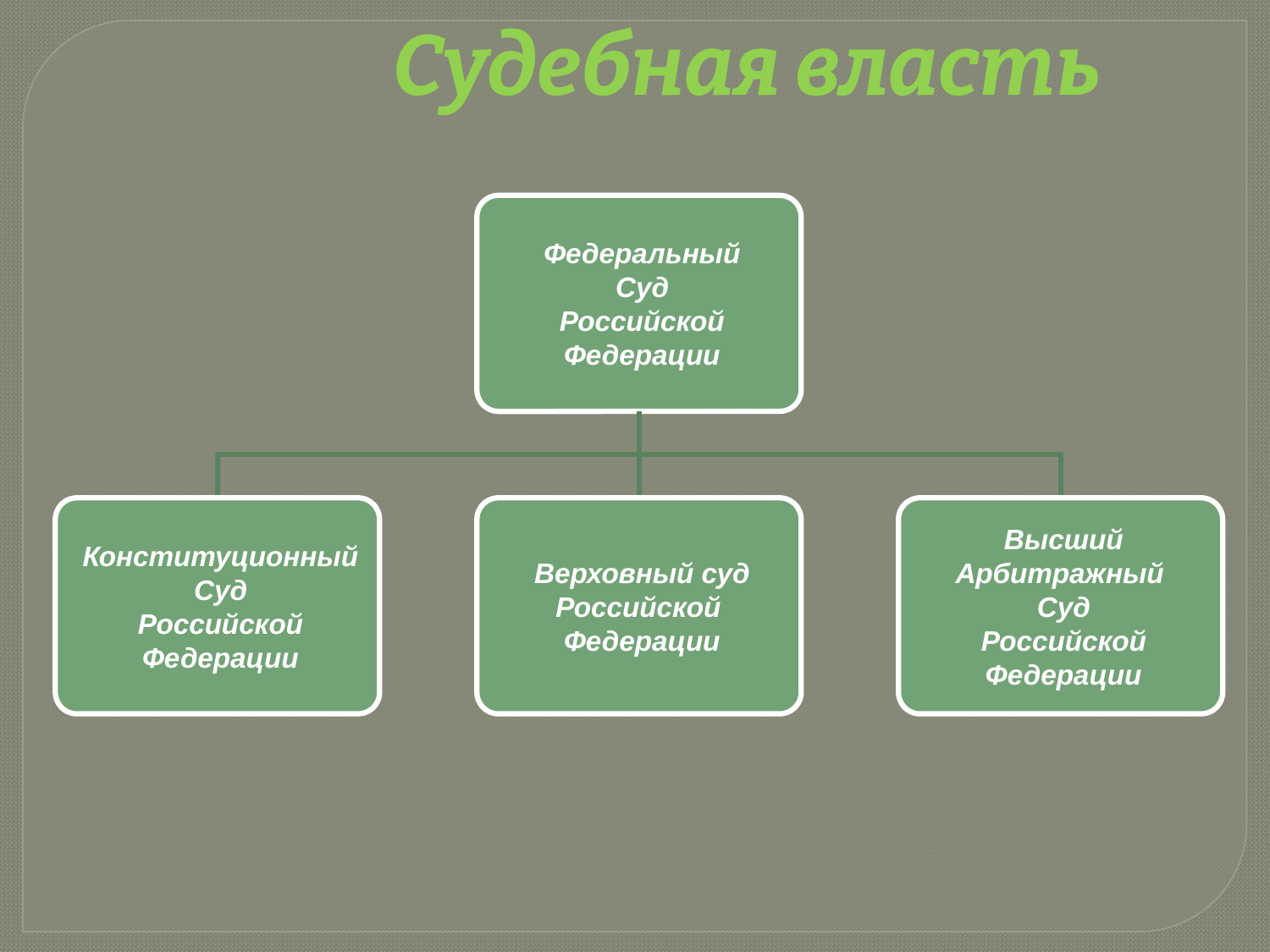

# Судебная власть
Федеральный
Суд
Российской
Федерации
Конституционный
Суд
Российской
Федерации
Верховный суд
Российской
Федерации
Высший
Арбитражный
Суд
Российской
Федерации